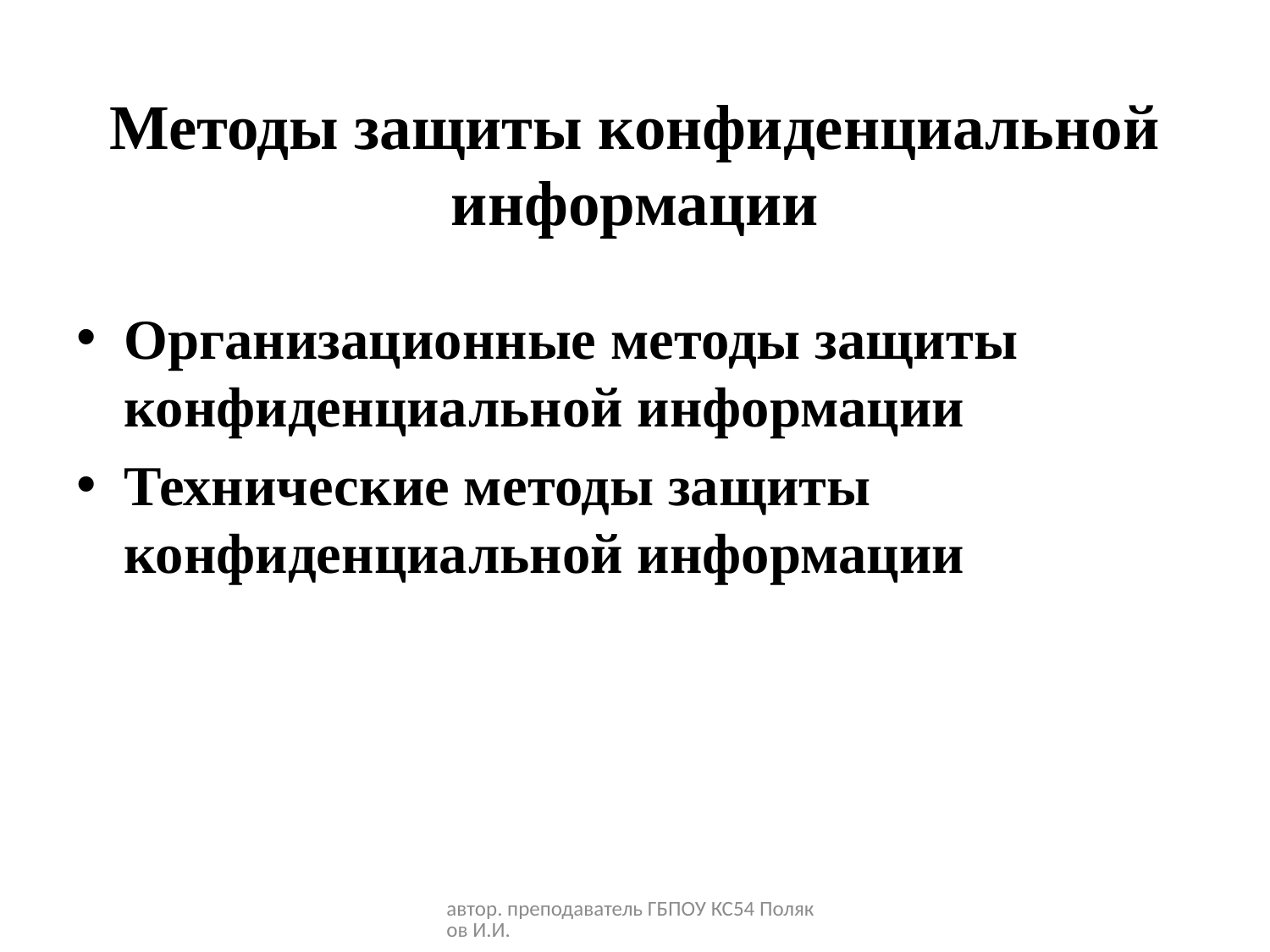

# Методы защиты конфиденциальной информации
Организационные методы защиты конфиденциальной информации
Технические методы защиты конфиденциальной информации
автор. преподаватель ГБПОУ КС54 Поляков И.И.